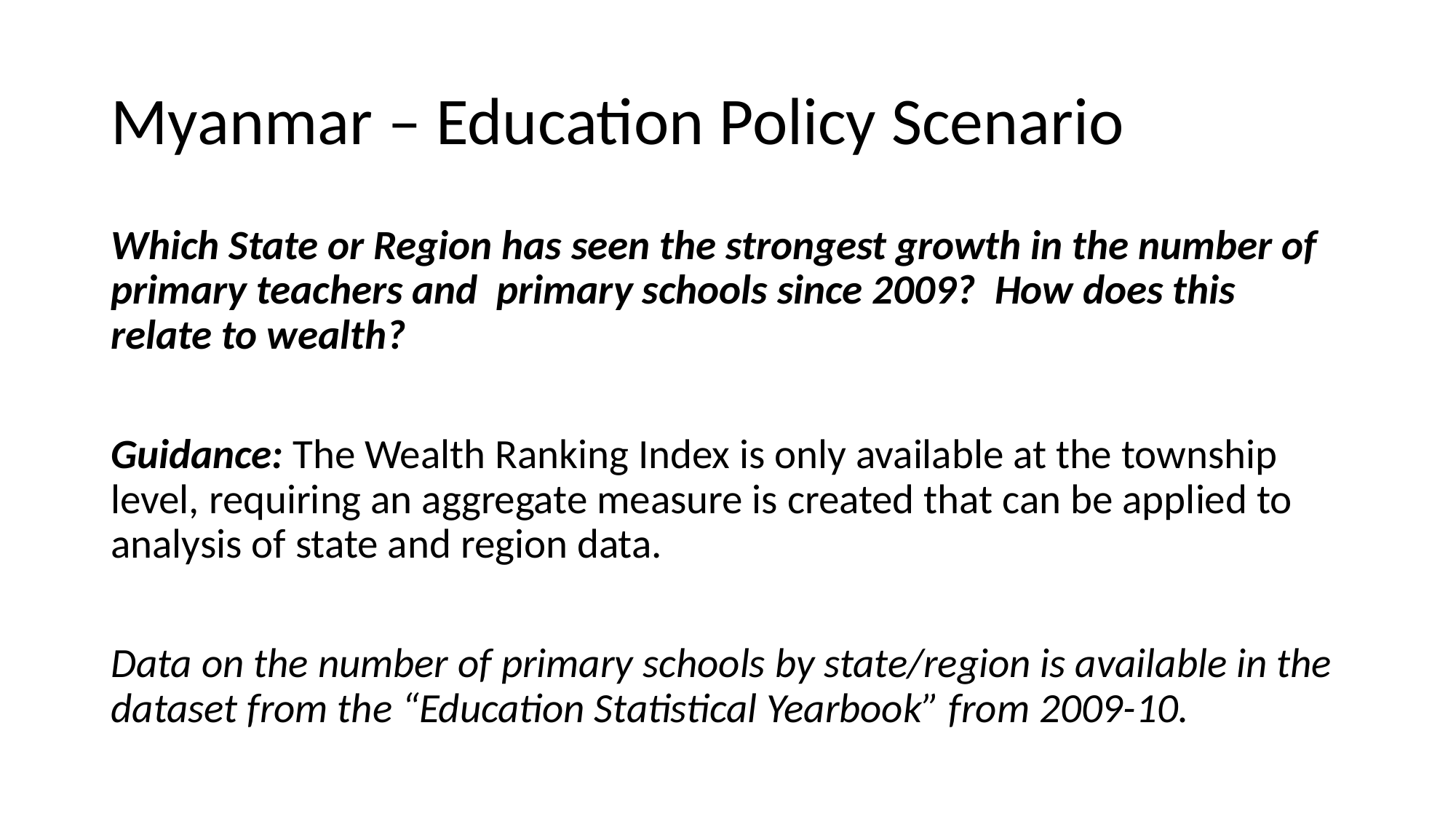

# Myanmar – Education Policy Scenario
Which State or Region has seen the strongest growth in the number of primary teachers and  primary schools since 2009?  How does this relate to wealth?

Guidance: The Wealth Ranking Index is only available at the township level, requiring an aggregate measure is created that can be applied to analysis of state and region data.

Data on the number of primary schools by state/region is available in the dataset from the “Education Statistical Yearbook” from 2009-10.